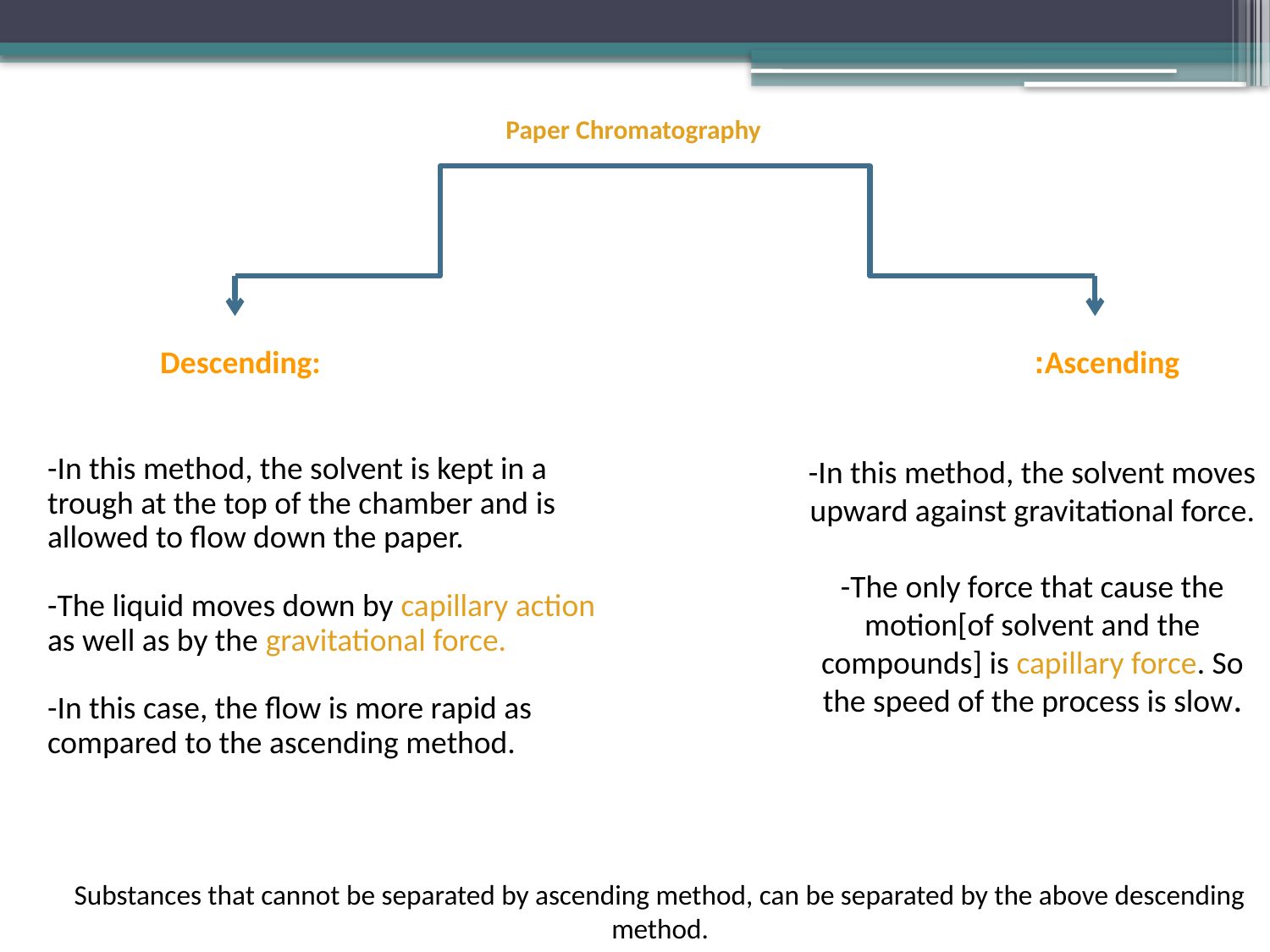

# Paper Chromatography
Descending:
Ascending:

-In this method, the solvent is kept in a trough at the top of the chamber and is allowed to flow down the paper.

-The liquid moves down by capillary action as well as by the gravitational force.

-In this case, the flow is more rapid as compared to the ascending method.

-In this method, the solvent moves upward against gravitational force.

-The only force that cause the motion[of solvent and the compounds] is capillary force. So the speed of the process is slow.

Substances that cannot be separated by ascending method, can be separated by the above descending method.